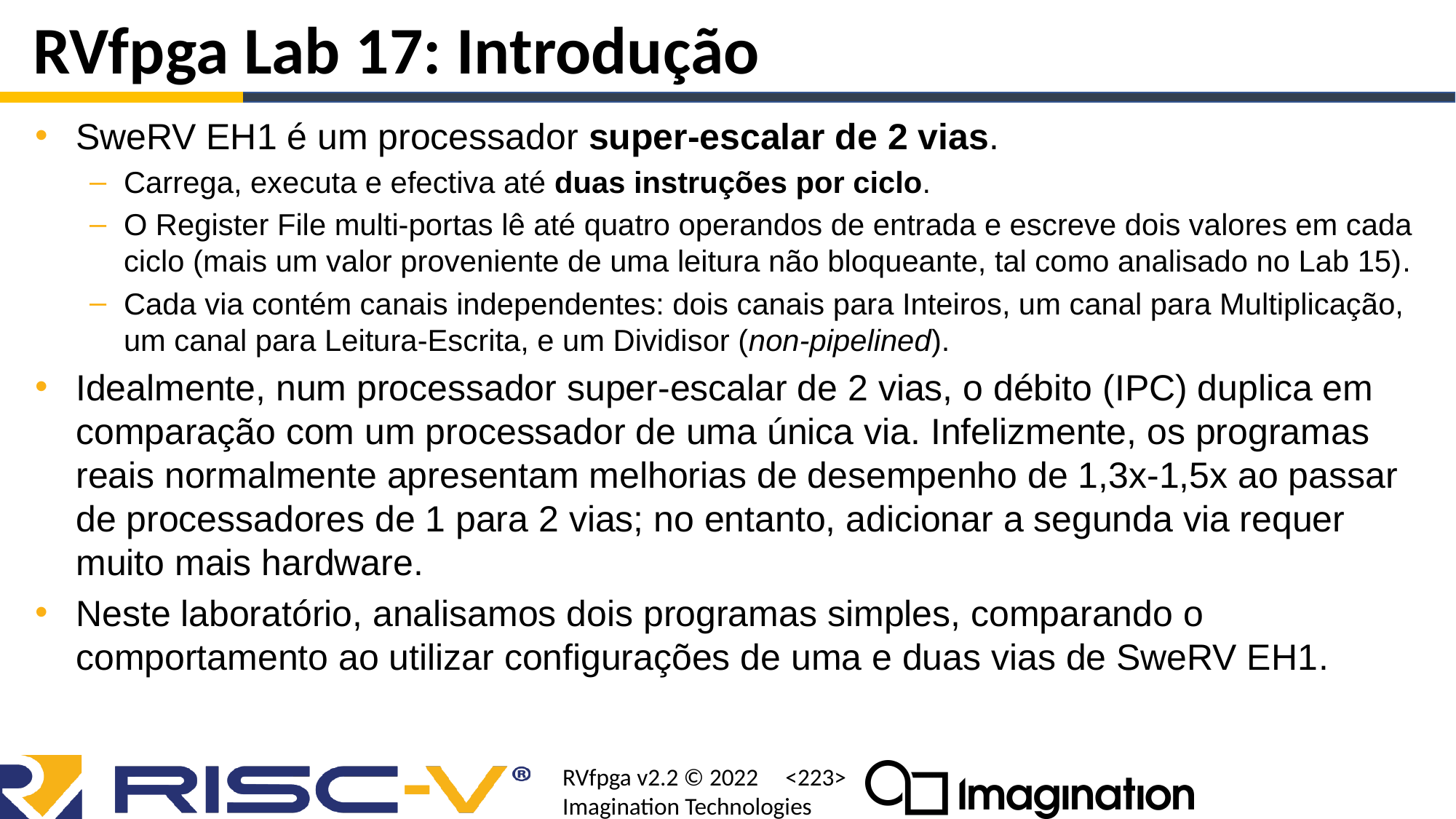

# RVfpga Lab 17: Introdução
SweRV EH1 é um processador super-escalar de 2 vias.
Carrega, executa e efectiva até duas instruções por ciclo.
O Register File multi-portas lê até quatro operandos de entrada e escreve dois valores em cada ciclo (mais um valor proveniente de uma leitura não bloqueante, tal como analisado no Lab 15).
Cada via contém canais independentes: dois canais para Inteiros, um canal para Multiplicação, um canal para Leitura-Escrita, e um Dividisor (non-pipelined).
Idealmente, num processador super-escalar de 2 vias, o débito (IPC) duplica em comparação com um processador de uma única via. Infelizmente, os programas reais normalmente apresentam melhorias de desempenho de 1,3x-1,5x ao passar de processadores de 1 para 2 vias; no entanto, adicionar a segunda via requer muito mais hardware.
Neste laboratório, analisamos dois programas simples, comparando o comportamento ao utilizar configurações de uma e duas vias de SweRV EH1.